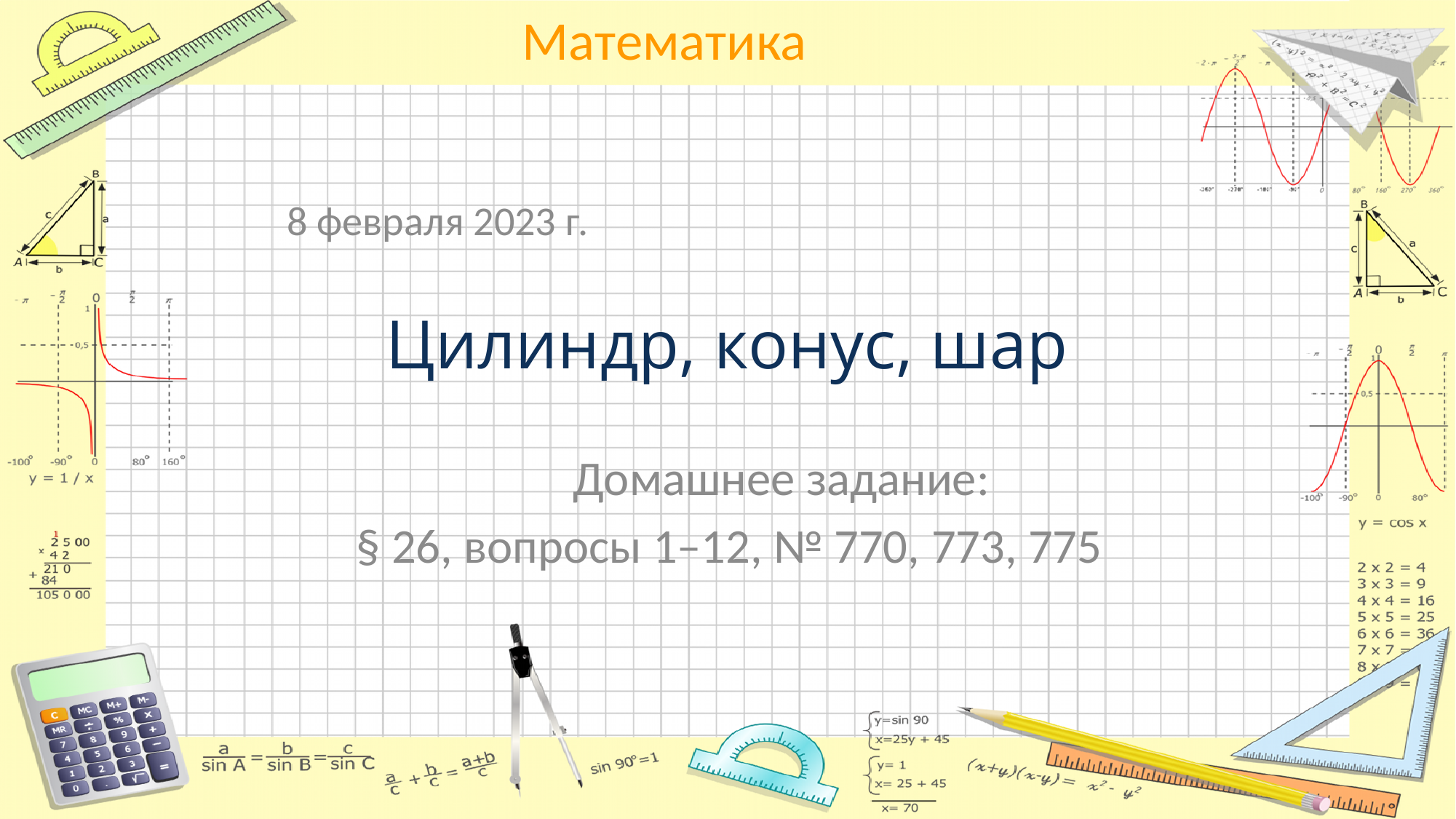

8 февраля 2023 г.
# Цилиндр, конус, шар
Домашнее задание:
§ 26, вопросы 1–12, № 770, 773, 775